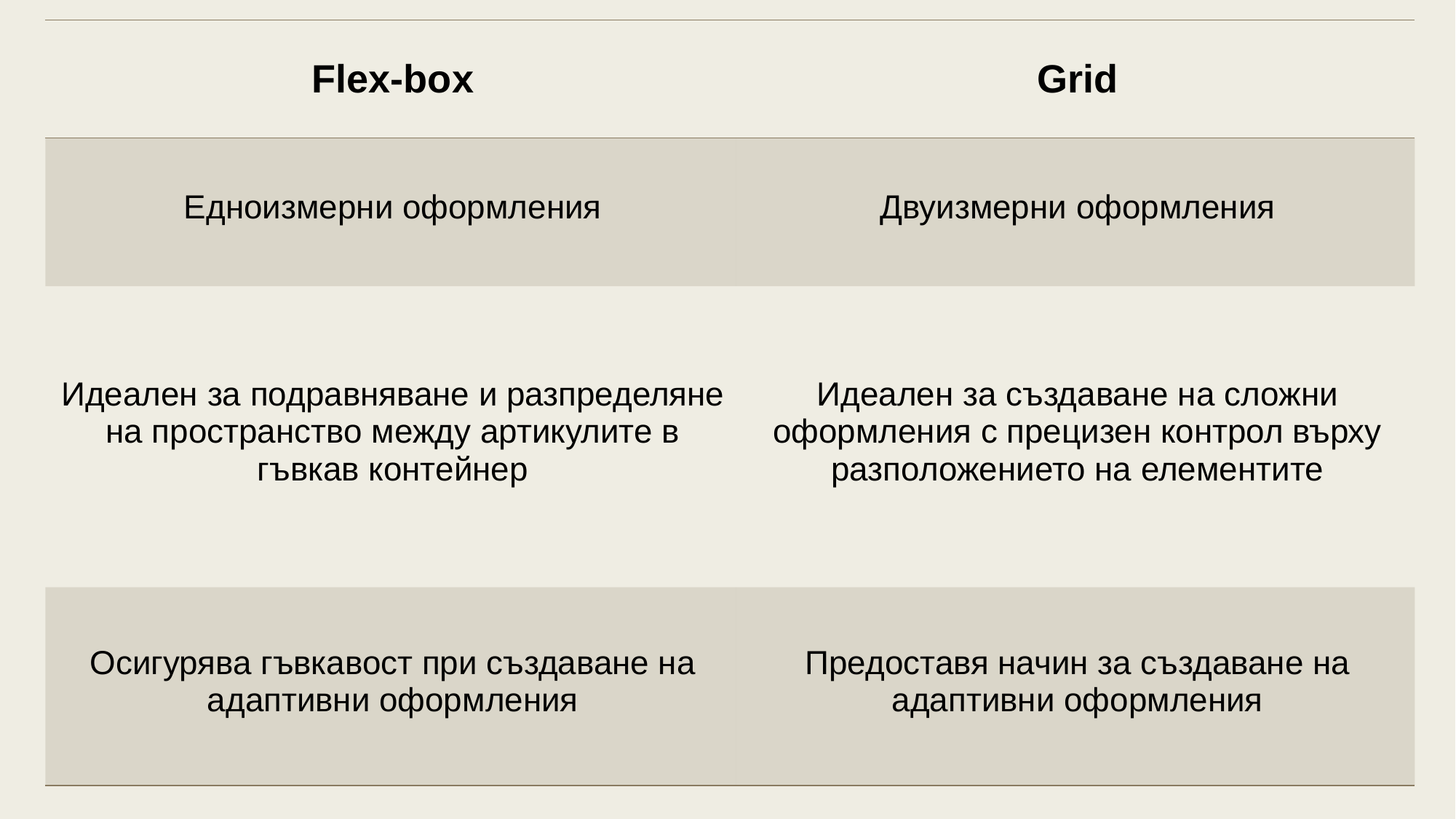

| Flex-box | Grid |
| --- | --- |
| Едноизмерни оформления | Двуизмерни оформления |
| Идеален за подравняване и разпределяне на пространство между артикулите в гъвкав контейнер | Идеален за създаване на сложни оформления с прецизен контрол върху разположението на елементите |
| Осигурява гъвкавост при създаване на адаптивни оформления | Предоставя начин за създаване на адаптивни оформления |